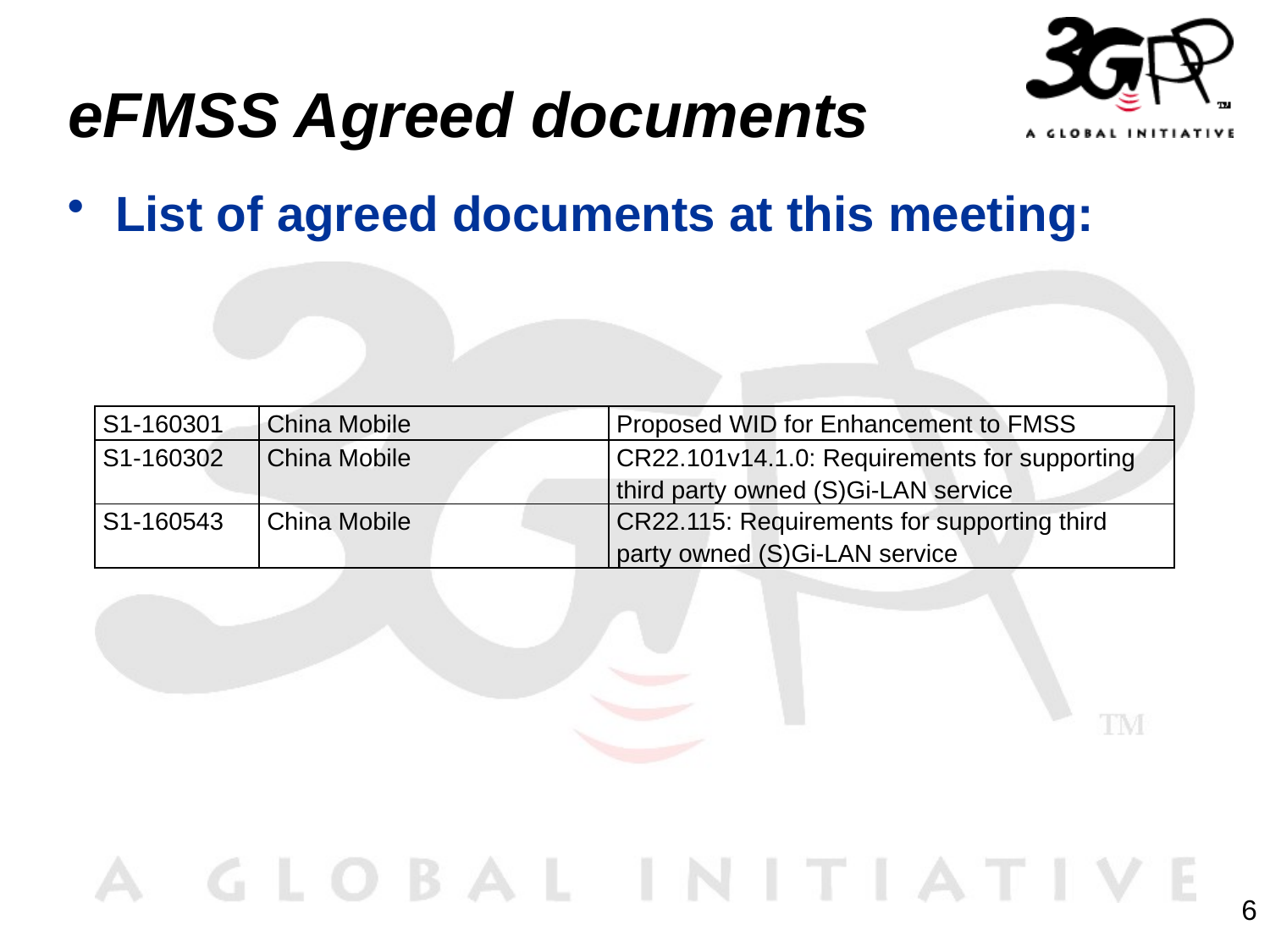

# eFMSS Agreed documents
List of agreed documents at this meeting:

| S1-160301 | China Mobile | Proposed WID for Enhancement to FMSS |
| --- | --- | --- |
| S1-160302 | China Mobile | CR22.101v14.1.0: Requirements for supporting third party owned (S)Gi-LAN service |
| S1-160543 | China Mobile | CR22.115: Requirements for supporting third party owned (S)Gi-LAN service |
6